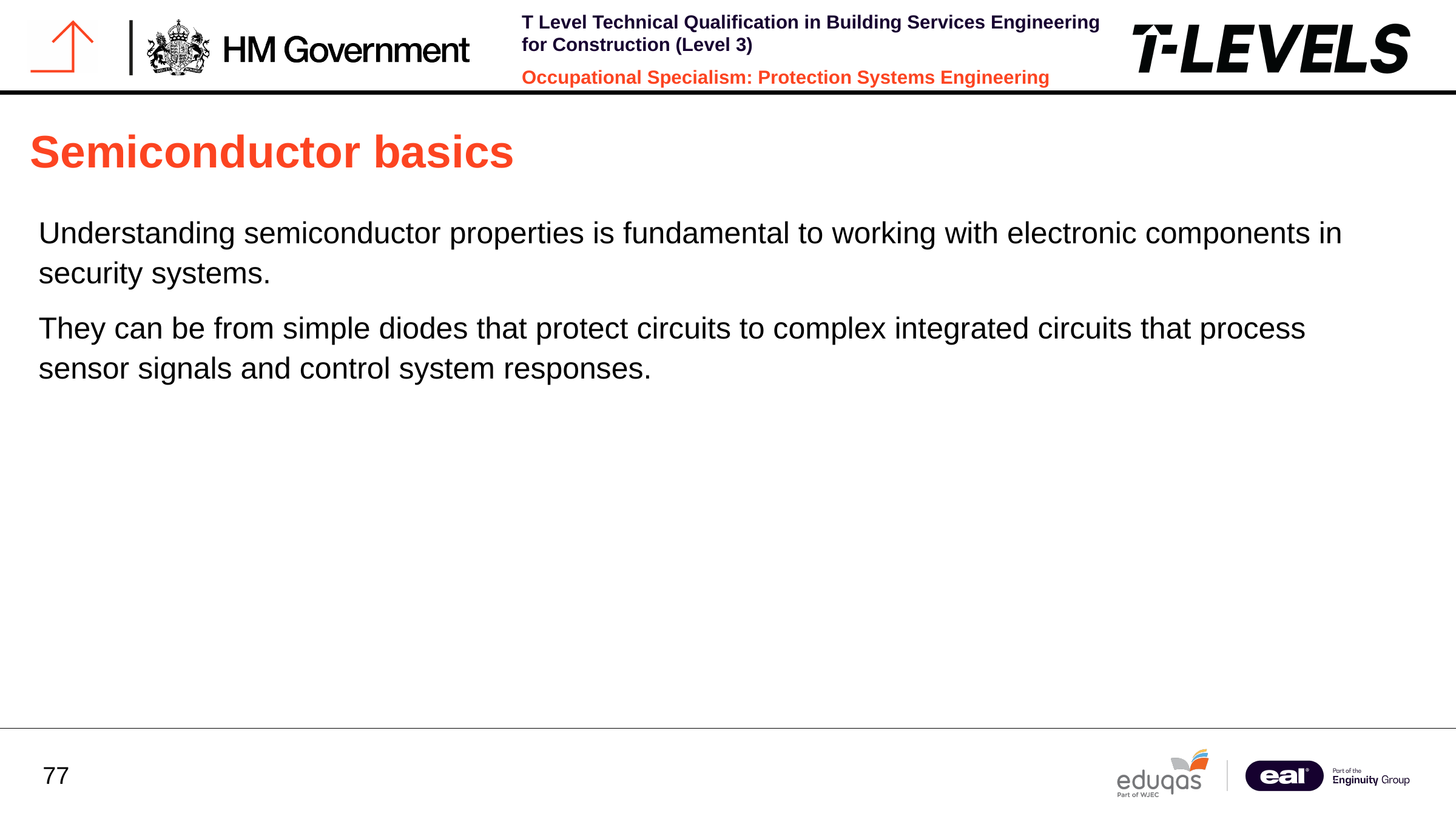

Semiconductor basics
Understanding semiconductor properties is fundamental to working with electronic components in security systems.
They can be from simple diodes that protect circuits to complex integrated circuits that process sensor signals and control system responses.